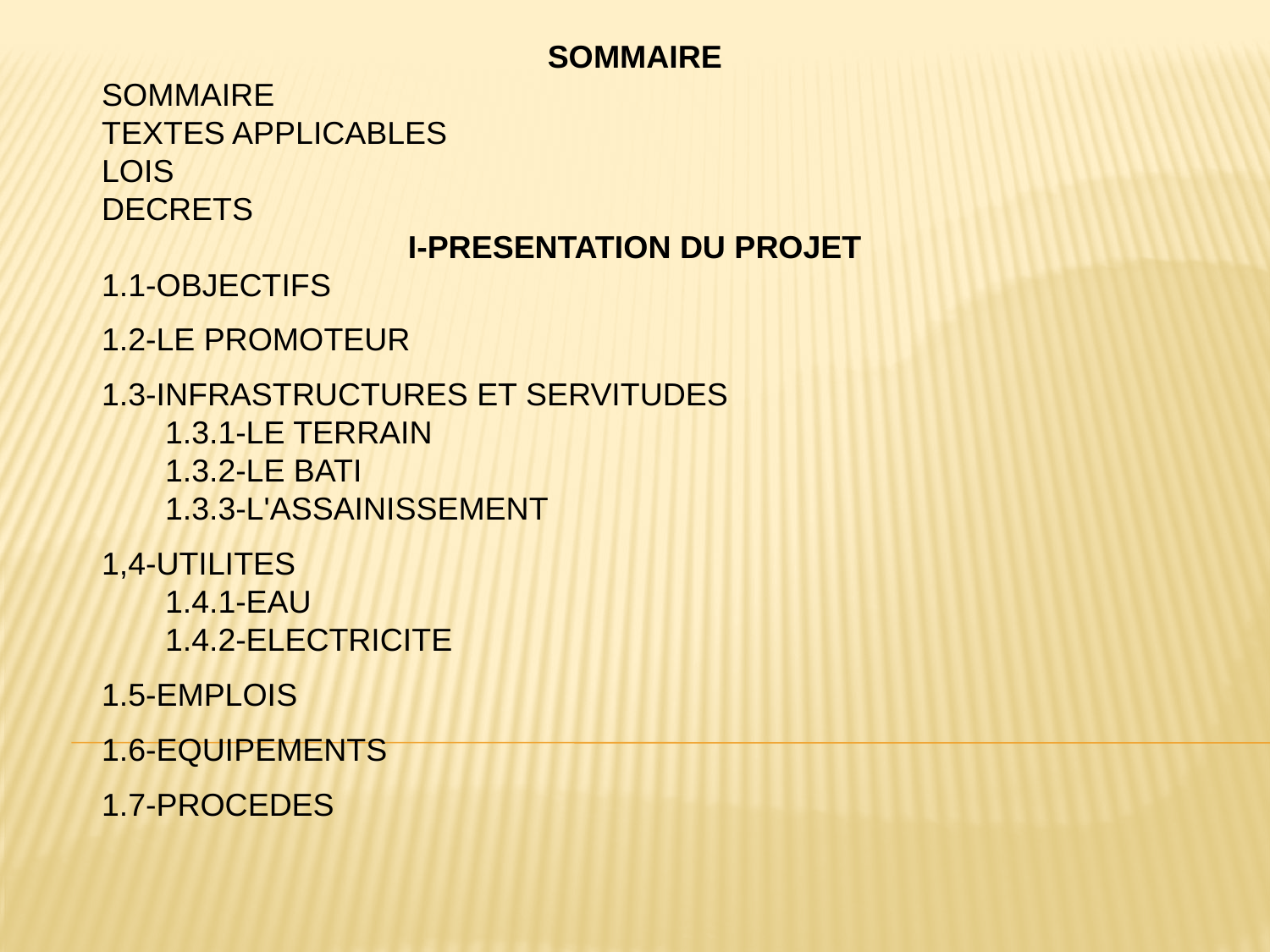

SOMMAIRE
SOMMAIRE
TEXTES APPLICABLES
LOIS
DECRETS
I-PRESENTATION DU PROJET
1.1-OBJECTIFS

1.2-LE PROMOTEUR

1.3-INFRASTRUCTURES ET SERVITUDES
1.3.1-LE TERRAIN
1.3.2-LE BATI
1.3.3-L'ASSAINISSEMENT

1,4-UTILITES
1.4.1-EAU
1.4.2-ELECTRICITE

1.5-EMPLOIS

1.6-EQUIPEMENTS

1.7-PROCEDES

#